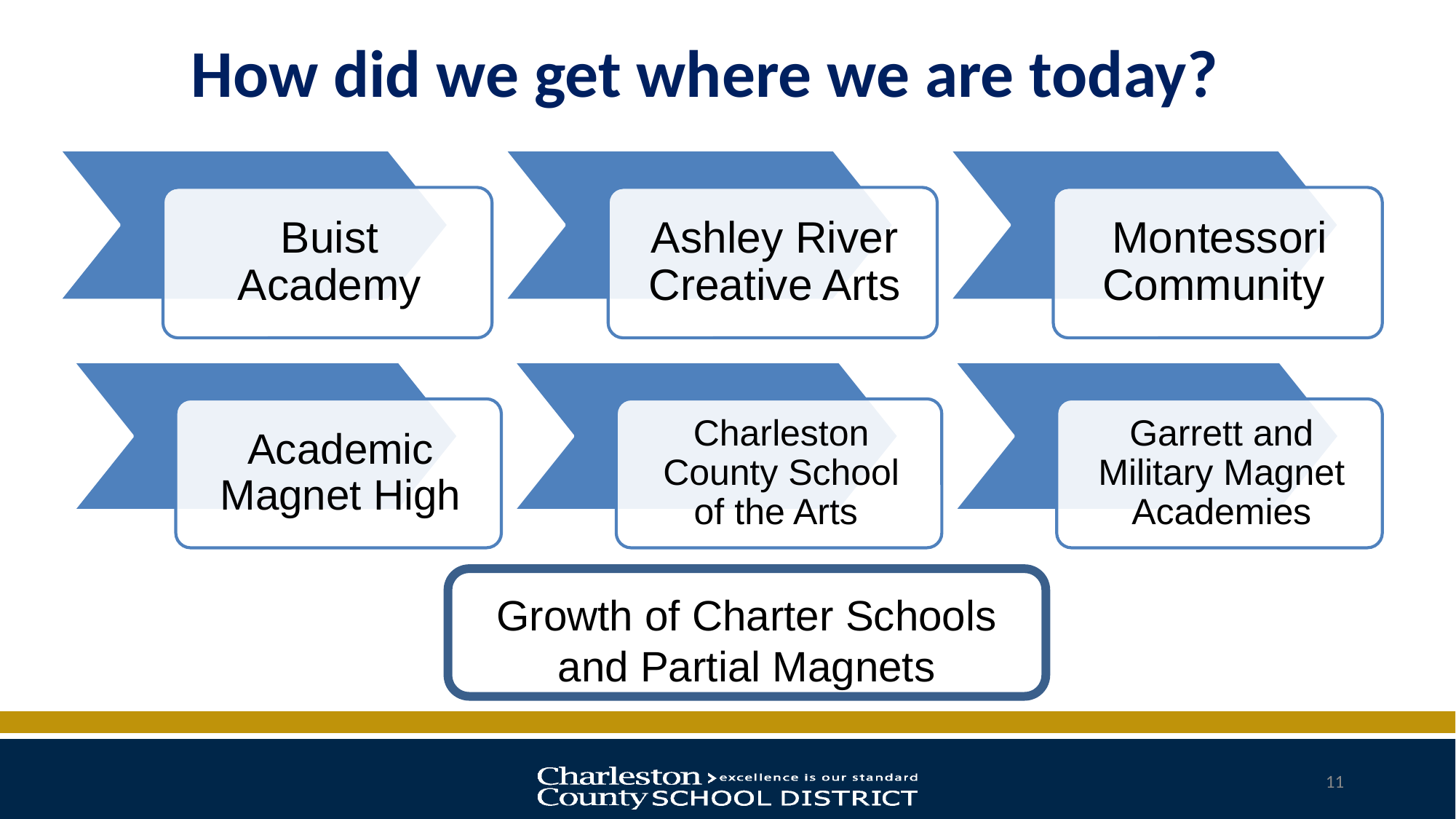

# How did we get where we are today?
Buist Academy
Ashley River Creative Arts
Montessori Community
Academic Magnet High
Charleston County School of the Arts
Garrett and Military Magnet Academies

Growth of Charter Schools and Partial Magnets
11